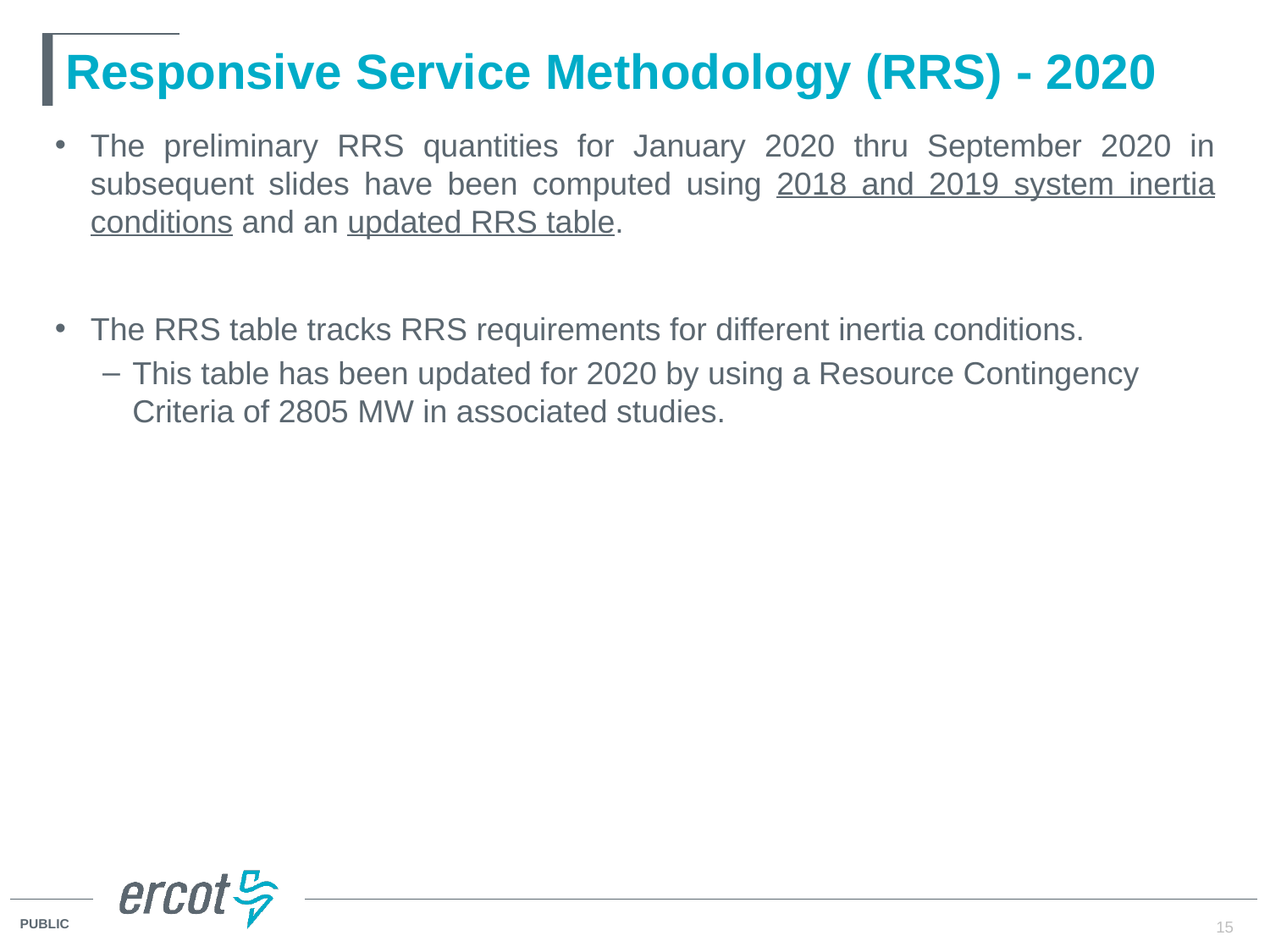

# Responsive Service Methodology (RRS) - 2020
The preliminary RRS quantities for January 2020 thru September 2020 in subsequent slides have been computed using 2018 and 2019 system inertia conditions and an updated RRS table.

The RRS table tracks RRS requirements for different inertia conditions.
This table has been updated for 2020 by using a Resource Contingency Criteria of 2805 MW in associated studies.